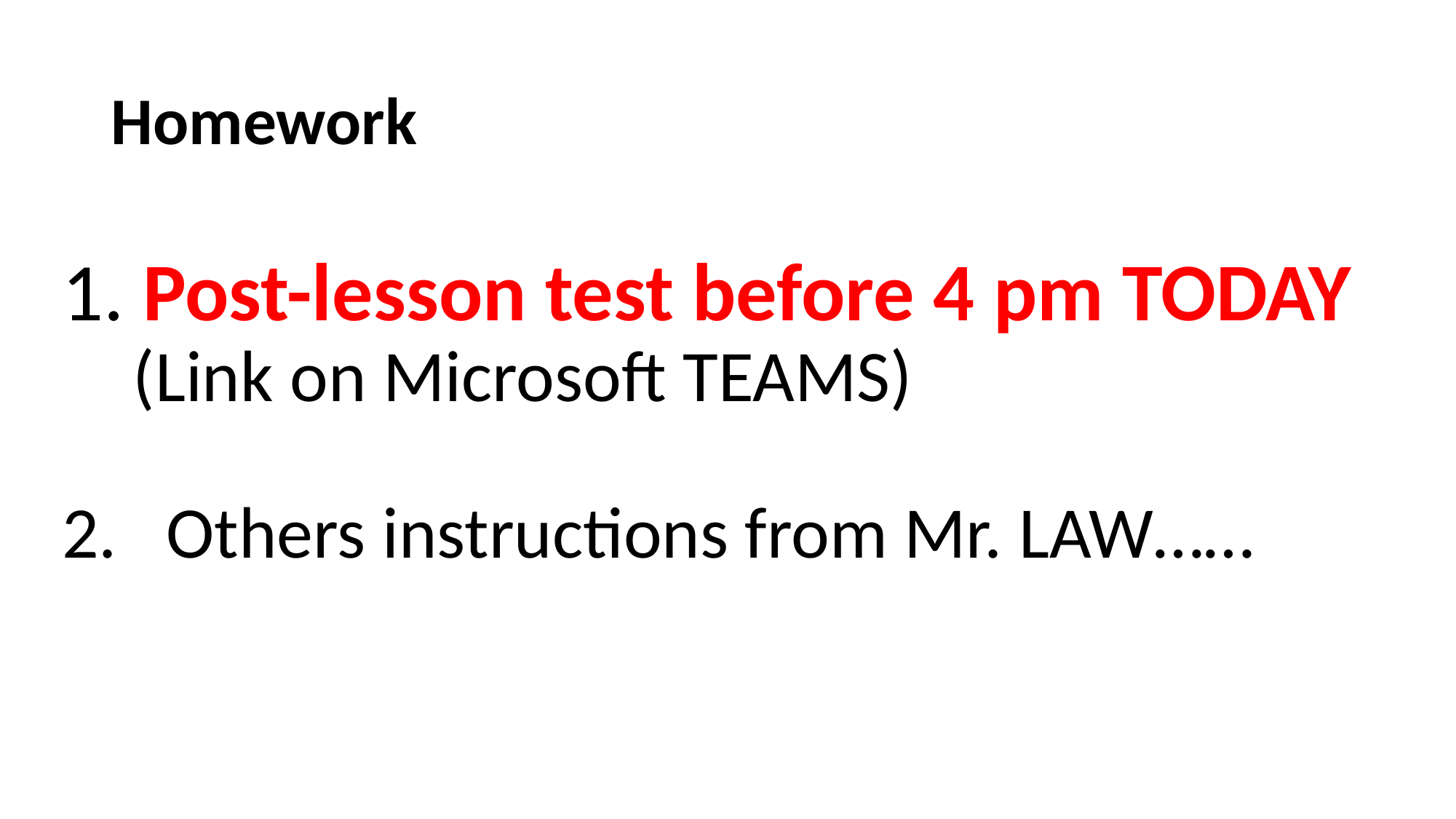

# Homework
1. Post-lesson test before 4 pm TODAY
 (Link on Microsoft TEAMS)

2.   Others instructions from Mr. LAW……